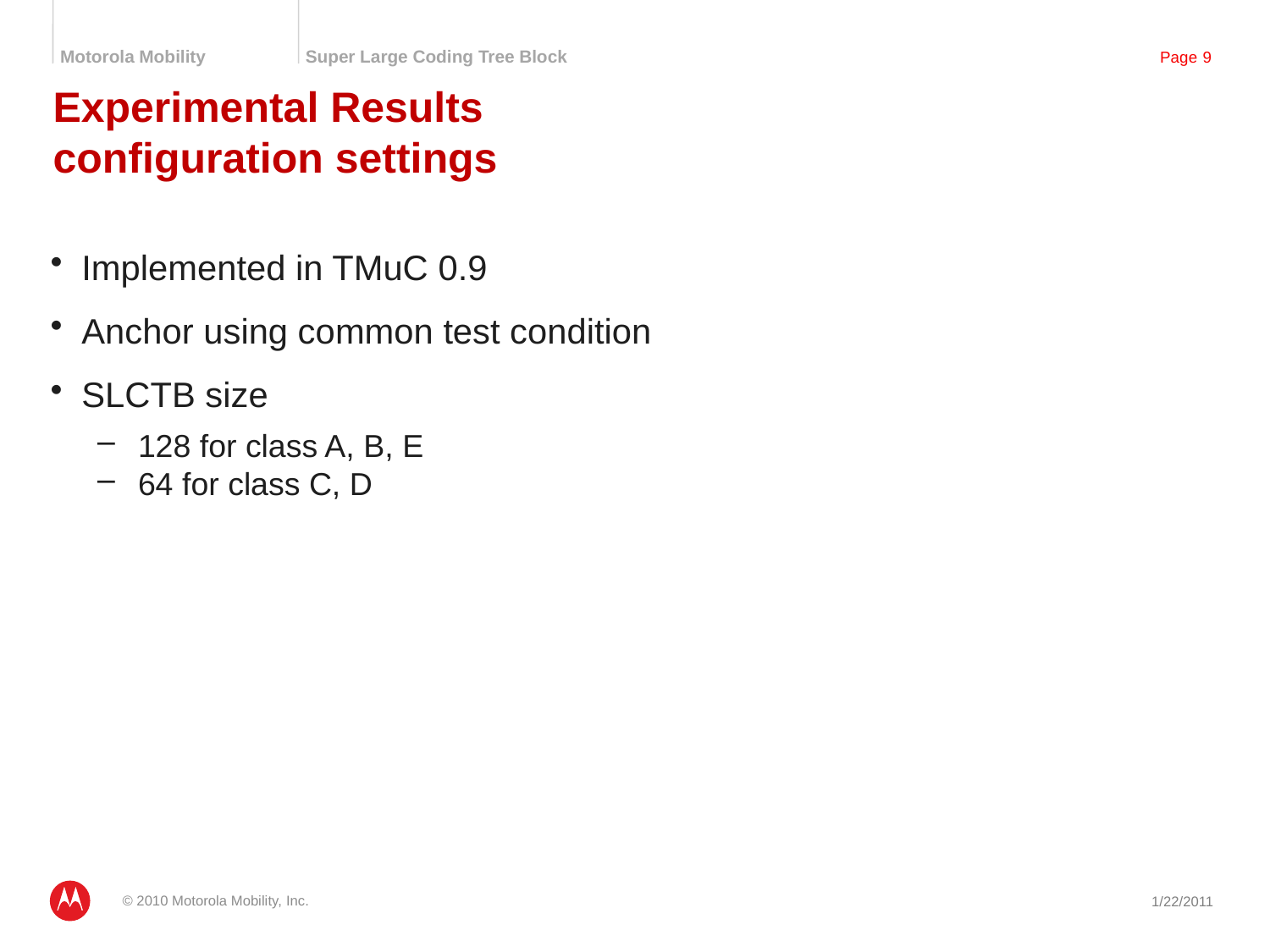

# Experimental Results configuration settings
Implemented in TMuC 0.9
Anchor using common test condition
SLCTB size
128 for class A, B, E
64 for class C, D

© 2010 Motorola Mobility, Inc.
1/22/2011